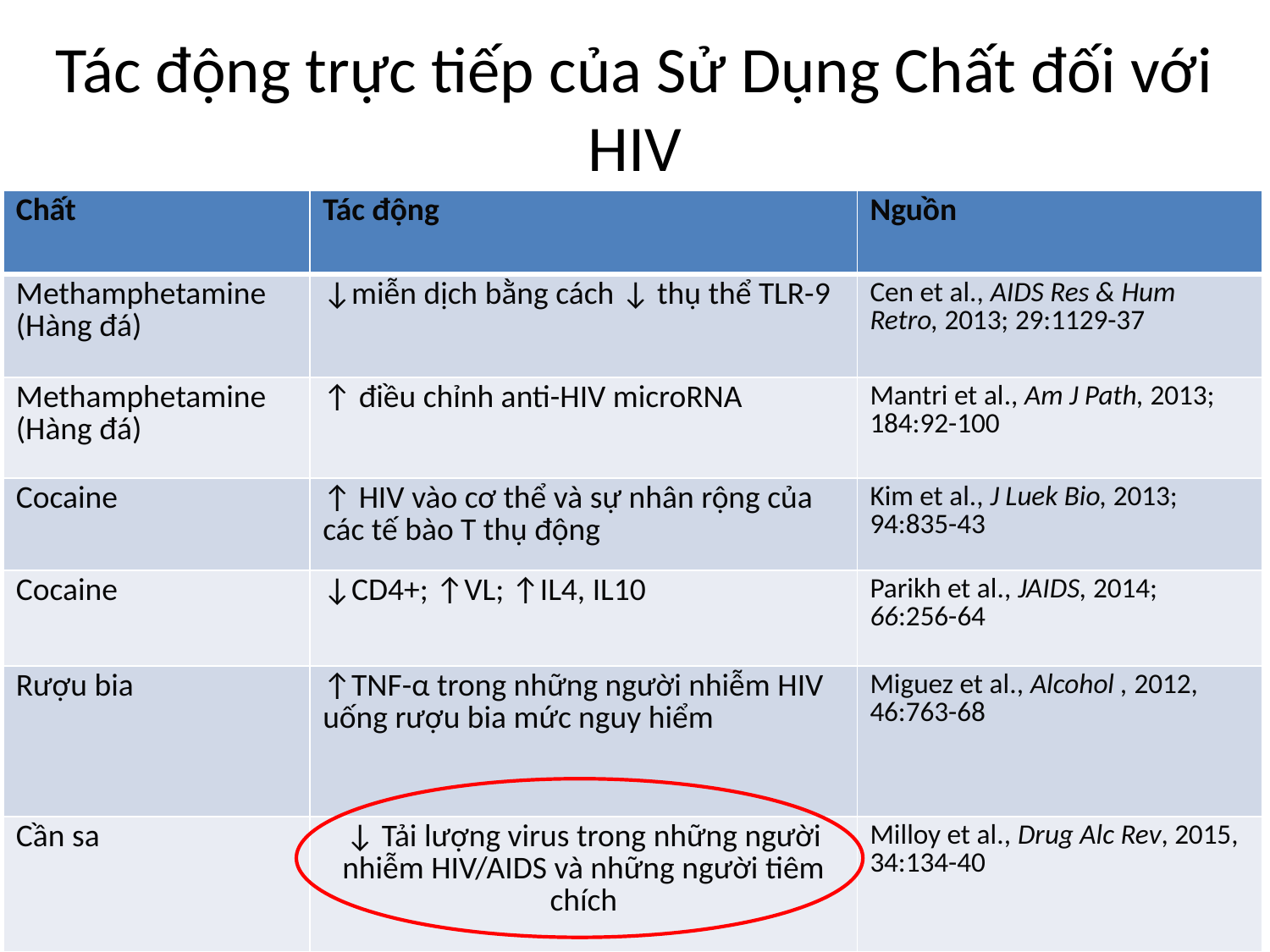

Tác động trực tiếp của Sử Dụng Chất đối với HIV
| Chất | Tác động | Nguồn |
| --- | --- | --- |
| Methamphetamine (Hàng đá) | ↓miễn dịch bằng cách ↓ thụ thể TLR-9 | Cen et al., AIDS Res & Hum Retro, 2013; 29:1129-37 |
| Methamphetamine (Hàng đá) | ↑ điều chỉnh anti-HIV microRNA | Mantri et al., Am J Path, 2013; 184:92-100 |
| Cocaine | ↑ HIV vào cơ thể và sự nhân rộng của các tế bào T thụ động | Kim et al., J Luek Bio, 2013; 94:835-43 |
| Cocaine | ↓CD4+; ↑VL; ↑IL4, IL10 | Parikh et al., JAIDS, 2014; 66:256-64 |
| Rượu bia | ↑TNF-α trong những người nhiễm HIV uống rượu bia mức nguy hiểm | Miguez et al., Alcohol , 2012, 46:763-68 |
| Cần sa | ↓ Tải lượng virus trong những người nhiễm HIV/AIDS và những người tiêm chích | Milloy et al., Drug Alc Rev, 2015, 34:134-40 |